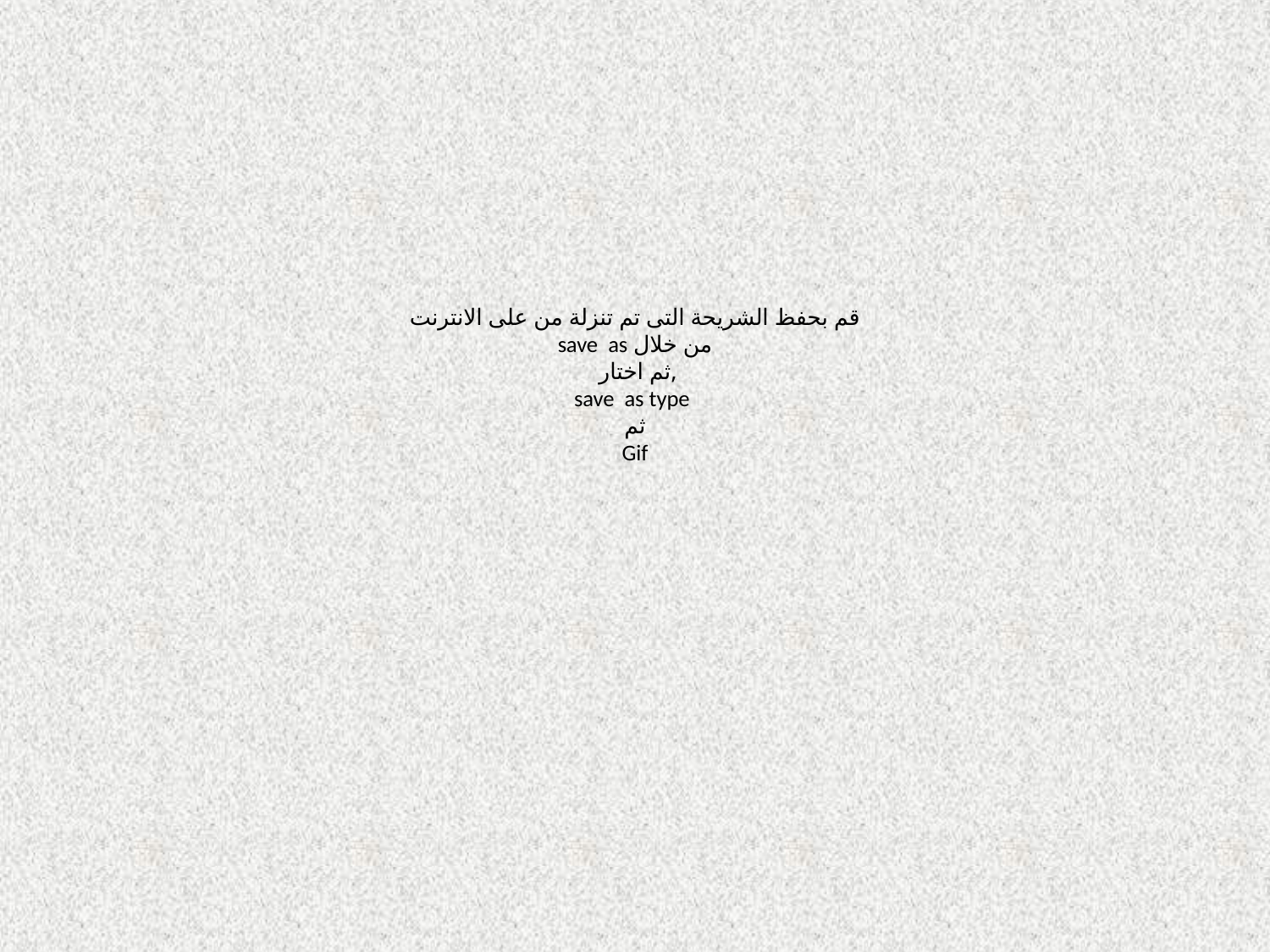

# قم بحفظ الشريحة التى تم تنزلة من على الانترنت من خلال save  as ,ثم اختار save  as type ثم Gif